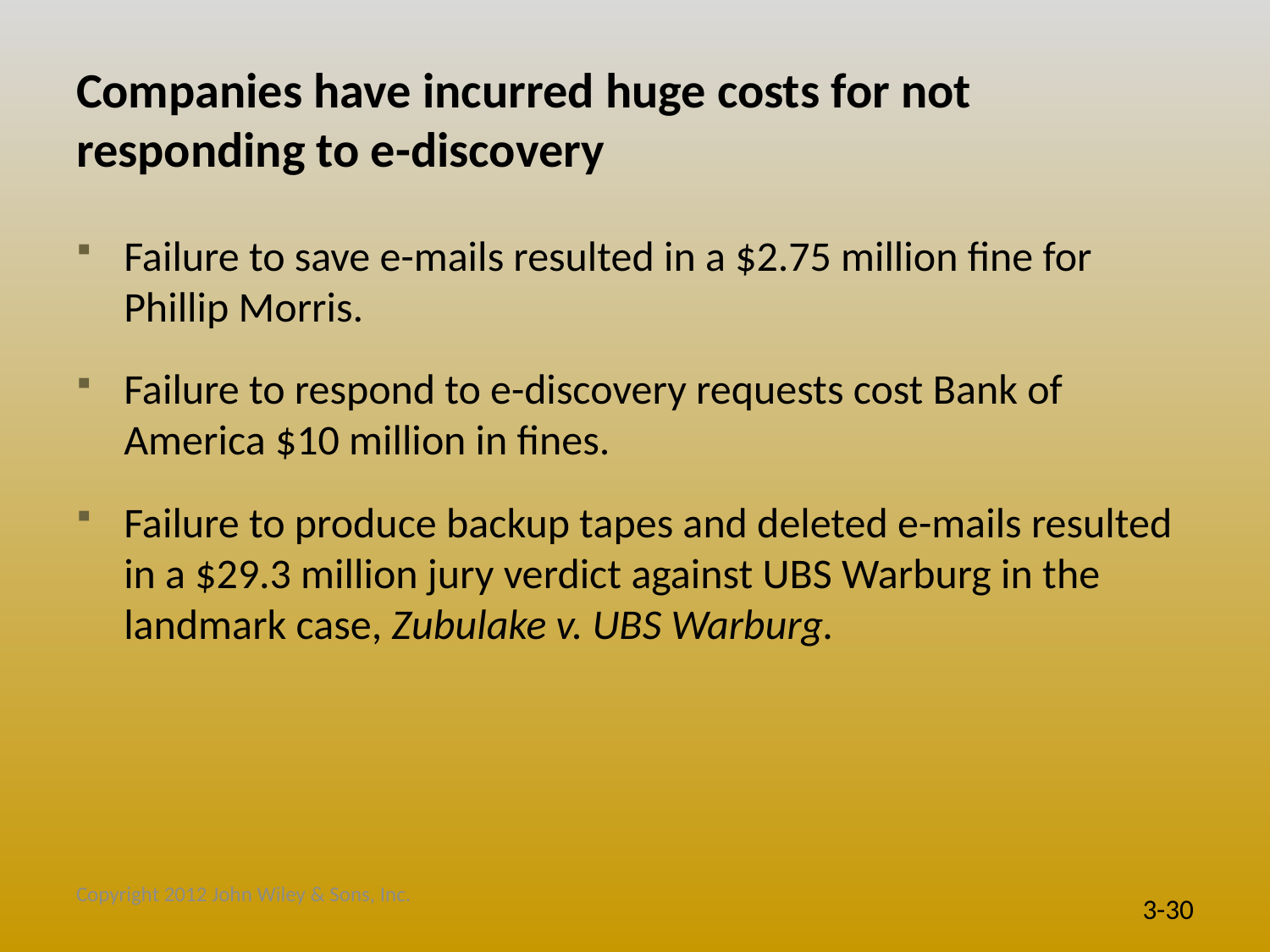

# Companies have incurred huge costs for not responding to e-discovery
Failure to save e-mails resulted in a $2.75 million fine for Phillip Morris.
Failure to respond to e-discovery requests cost Bank of America $10 million in fines.
Failure to produce backup tapes and deleted e-mails resulted in a $29.3 million jury verdict against UBS Warburg in the landmark case, Zubulake v. UBS Warburg.
Copyright 2012 John Wiley & Sons, Inc.
3-30